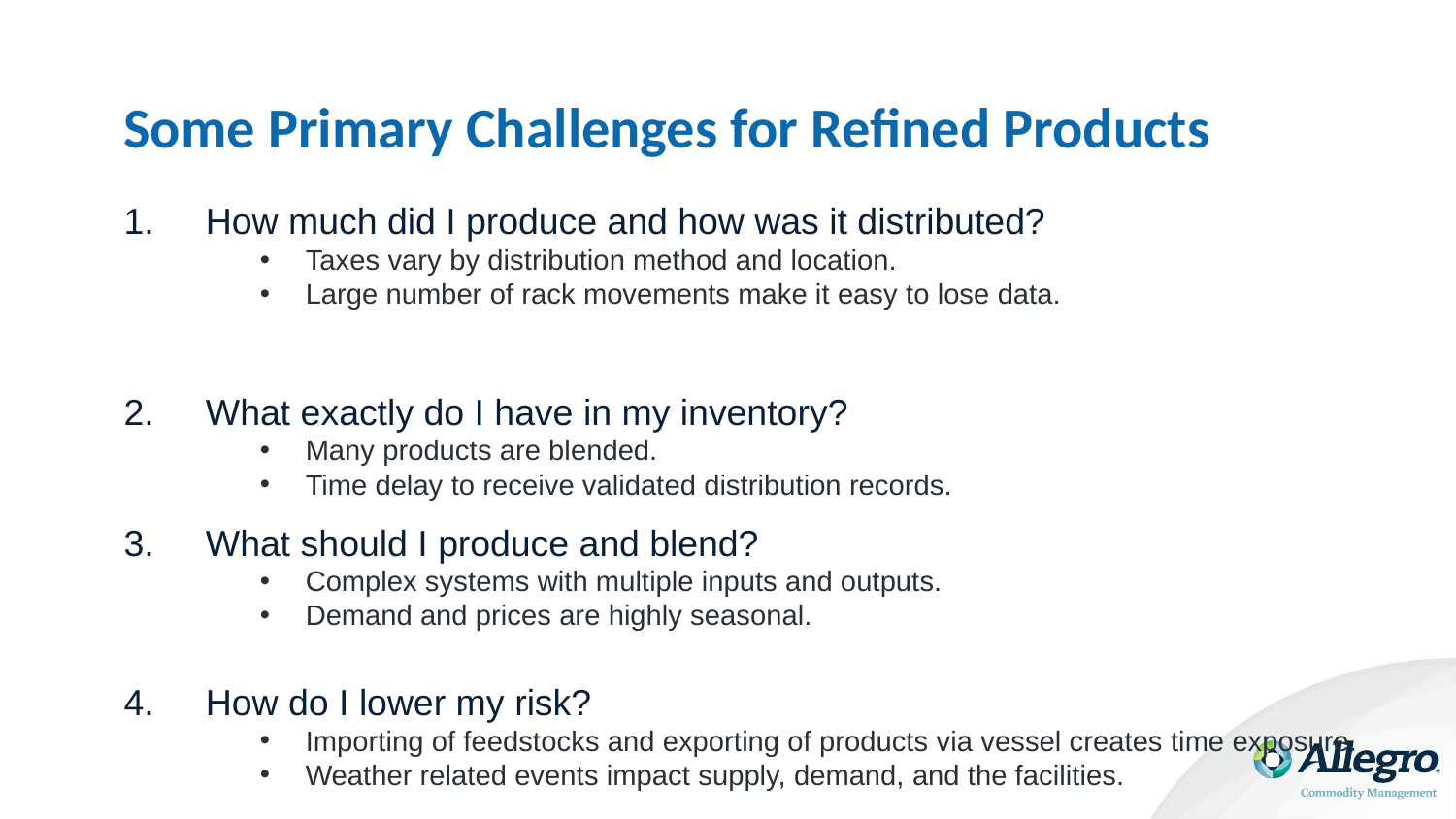

# Some Primary Challenges for Refined Products
How much did I produce and how was it distributed?
Taxes vary by distribution method and location.
Large number of rack movements make it easy to lose data.

What exactly do I have in my inventory?
Many products are blended.
Time delay to receive validated distribution records.

What should I produce and blend?
Complex systems with multiple inputs and outputs.
Demand and prices are highly seasonal.

How do I lower my risk?
Importing of feedstocks and exporting of products via vessel creates time exposure.
Weather related events impact supply, demand, and the facilities.